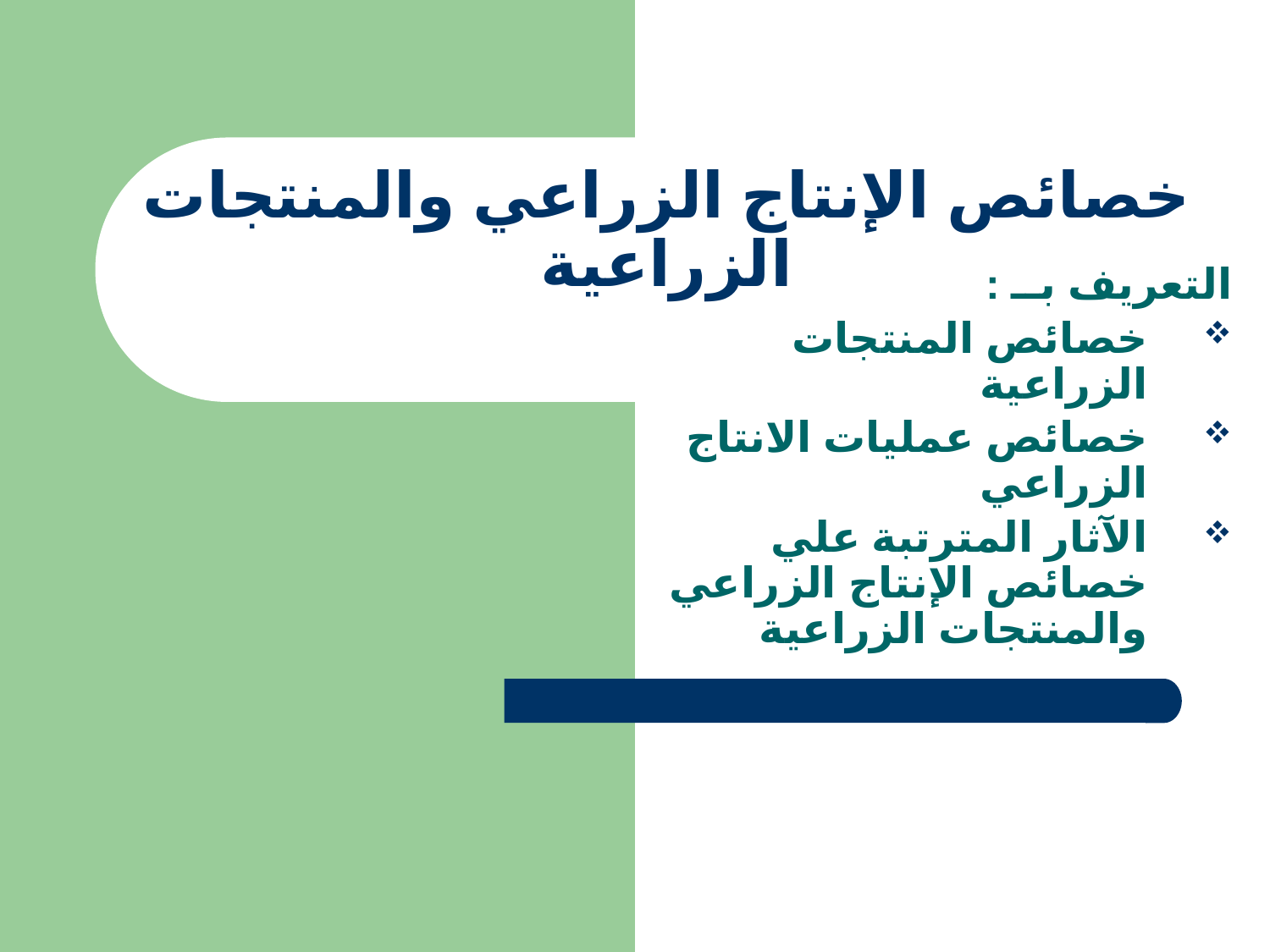

# خصائص الإنتاج الزراعي والمنتجات الزراعية
التعريف بــ :
خصائص المنتجات الزراعية
خصائص عمليات الانتاج الزراعي
الآثار المترتبة علي خصائص الإنتاج الزراعي والمنتجات الزراعية